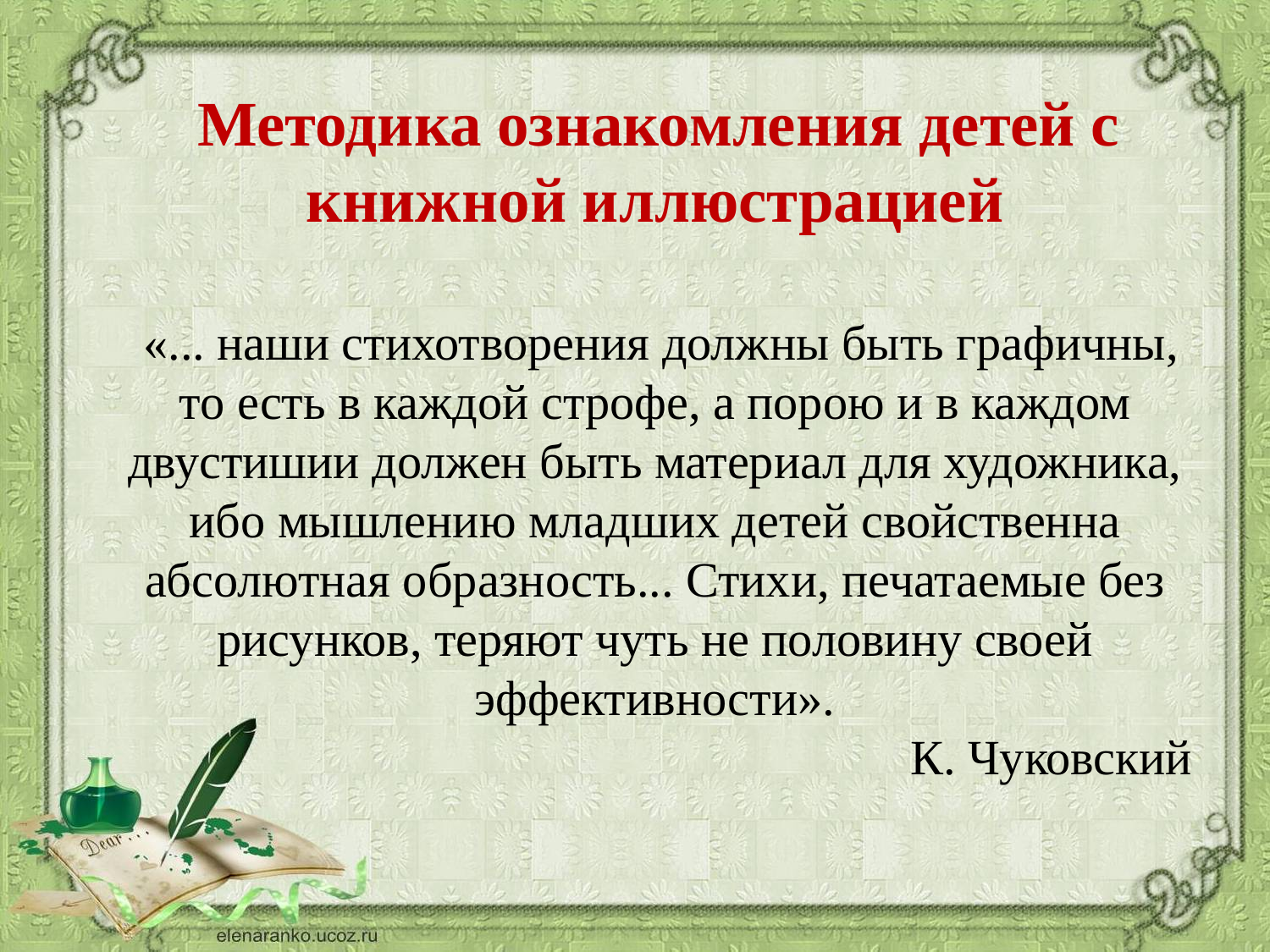

Методика ознакомления детей с книжной иллюстрацией

 «... наши стихотворения должны быть графичны, то есть в каждой строфе, а порою и в каждом двустишии должен быть материал для художника, ибо мышлению младших детей свойственна абсолютная образность... Стихи, печатаемые без рисунков, теряют чуть не половину своей эффективности».
К. Чуковский